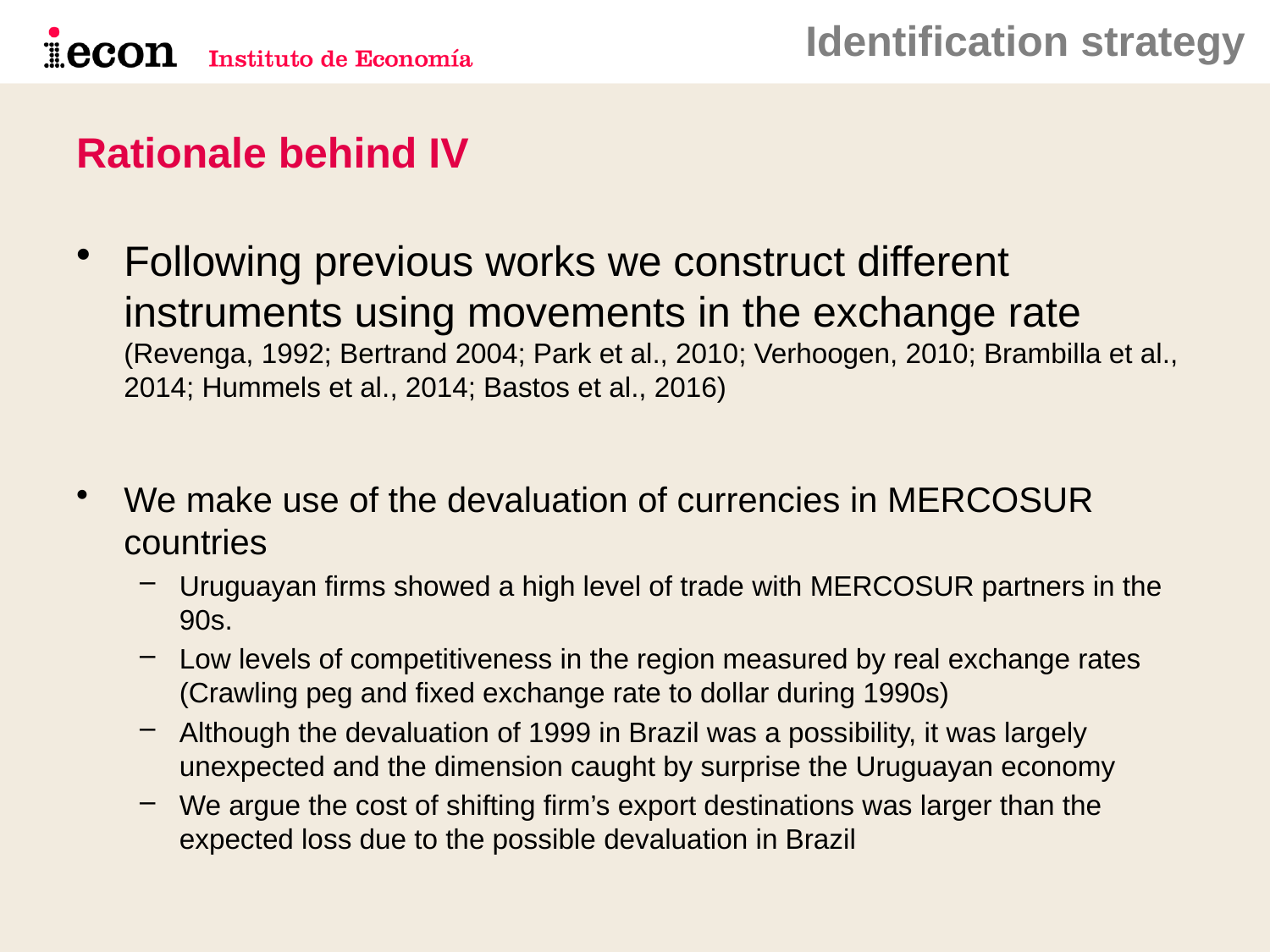

Identification strategy

Rationale behind IV

Following previous works we construct different instruments using movements in the exchange rate (Revenga, 1992; Bertrand 2004; Park et al., 2010; Verhoogen, 2010; Brambilla et al., 2014; Hummels et al., 2014; Bastos et al., 2016)

We make use of the devaluation of currencies in MERCOSUR countries
Uruguayan firms showed a high level of trade with MERCOSUR partners in the 90s.
Low levels of competitiveness in the region measured by real exchange rates (Crawling peg and fixed exchange rate to dollar during 1990s)
Although the devaluation of 1999 in Brazil was a possibility, it was largely unexpected and the dimension caught by surprise the Uruguayan economy
We argue the cost of shifting firm’s export destinations was larger than the expected loss due to the possible devaluation in Brazil